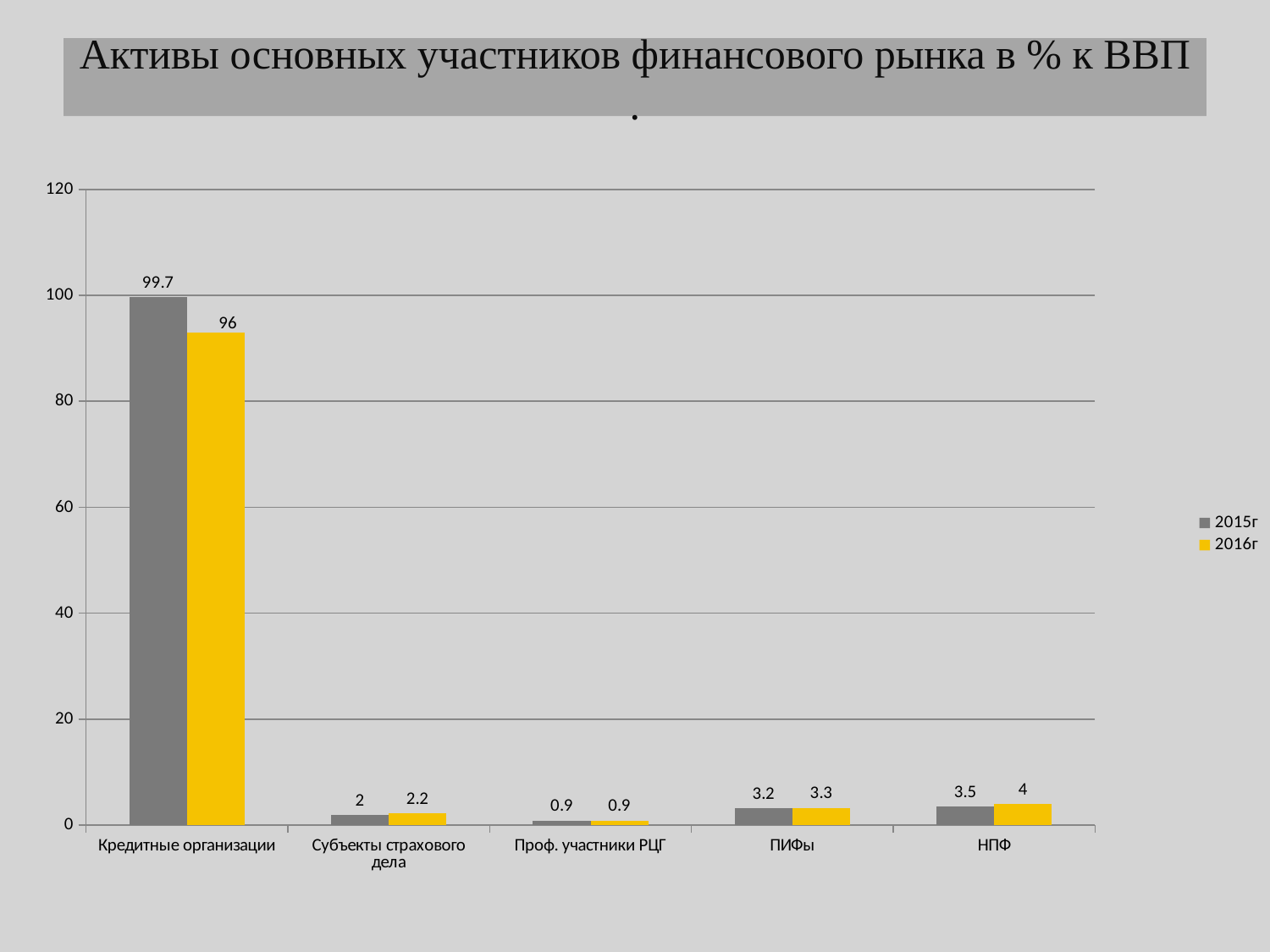

# Активы основных участников финансового рынка в % к ВВП .

[unsupported chart]